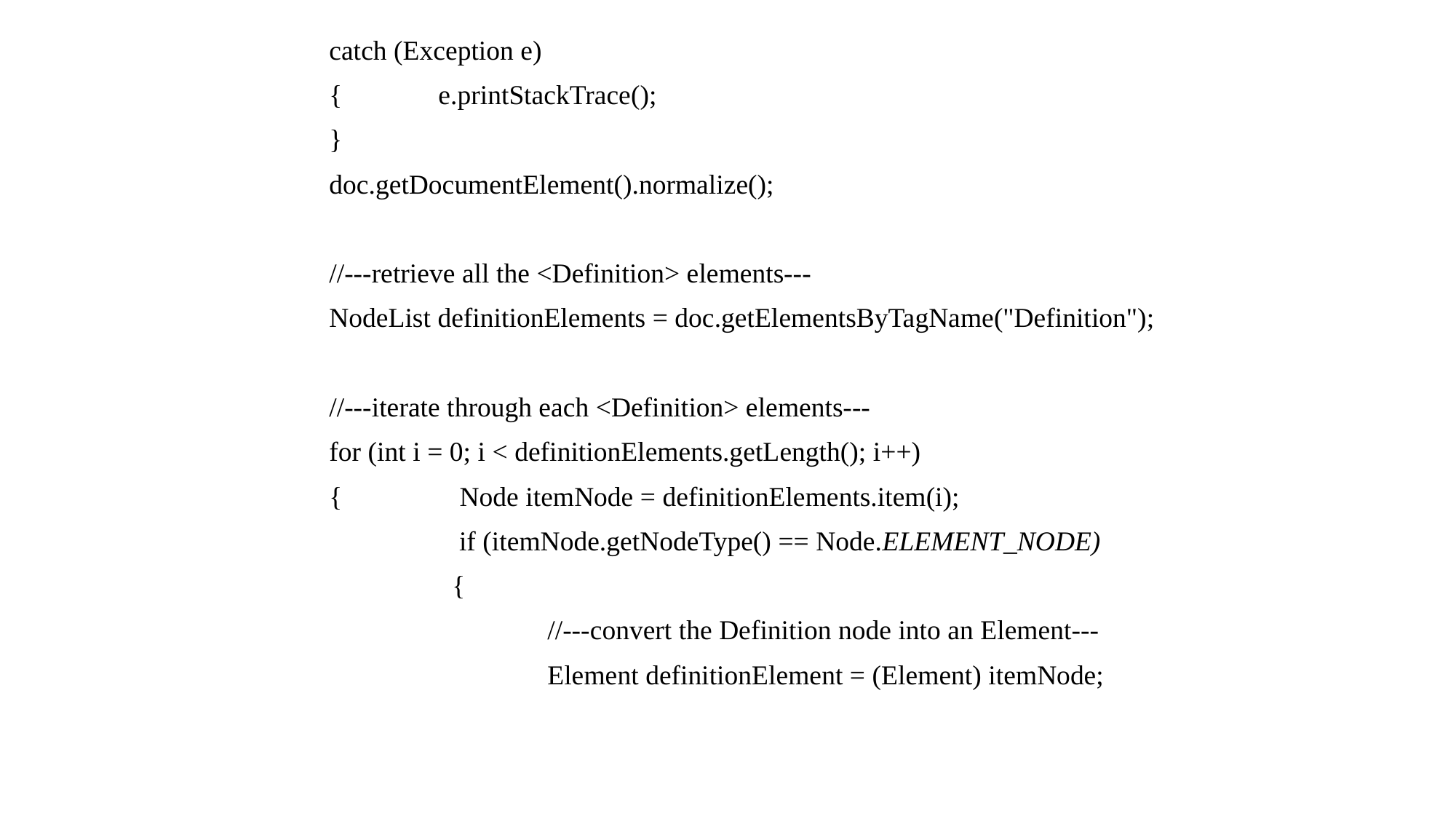

catch (Exception e)
		{	e.printStackTrace();
            		}
           		doc.getDocumentElement().normalize();

            		//---retrieve all the <Definition> elements---
            		NodeList definitionElements = doc.getElementsByTagName("Definition");

            		//---iterate through each <Definition> elements---
            		for (int i = 0; i < definitionElements.getLength(); i++)
		{                 Node itemNode = definitionElements.item(i);
               			   if (itemNode.getNodeType() == Node.ELEMENT_NODE)
                		  {
                    			//---convert the Definition node into an Element---
                    			Element definitionElement = (Element) itemNode;